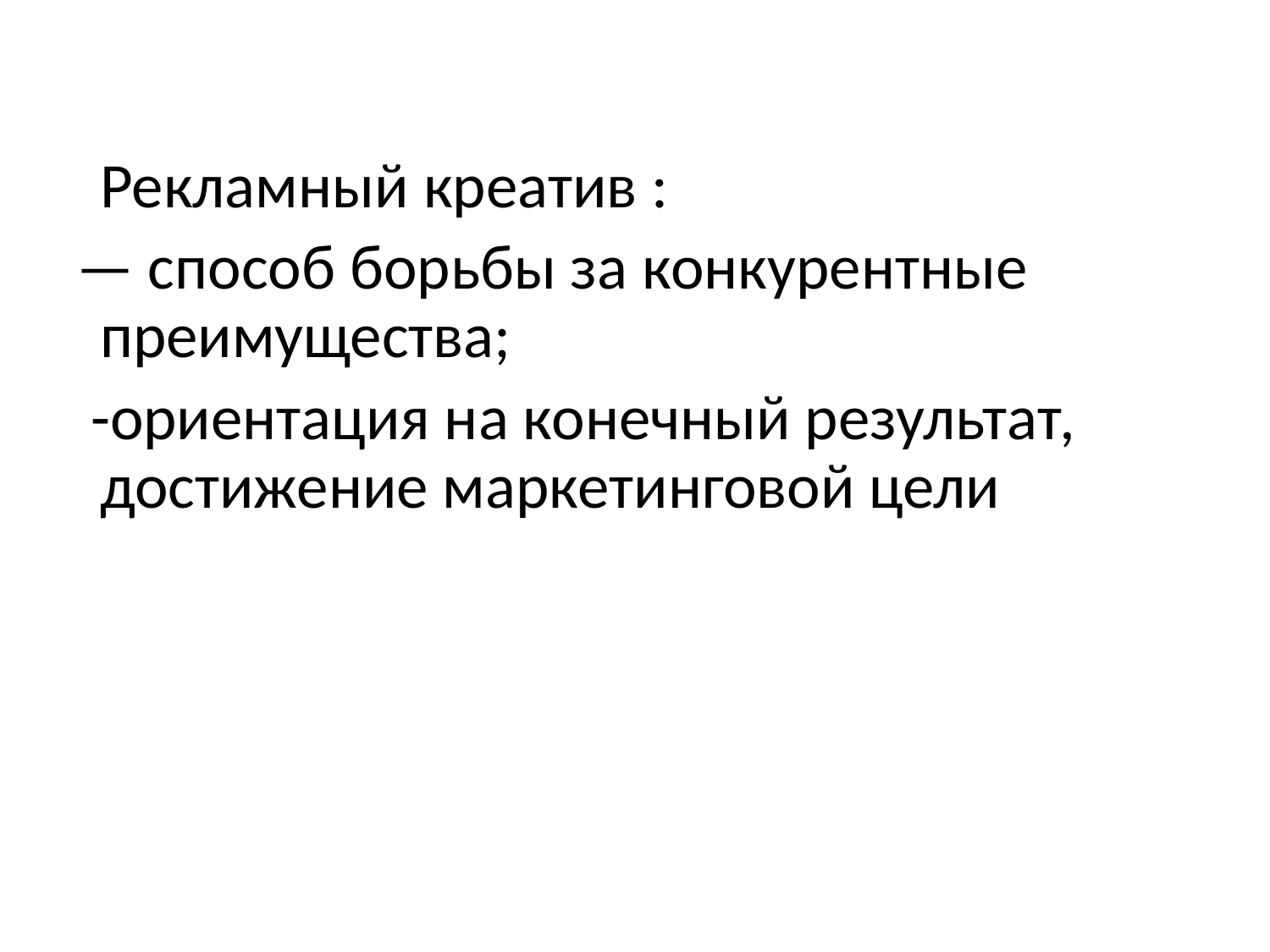

Рекламный креатив :
— способ борьбы за конкурентные преимущества;
 -ориентация на конечный результат, достижение маркетинговой цели